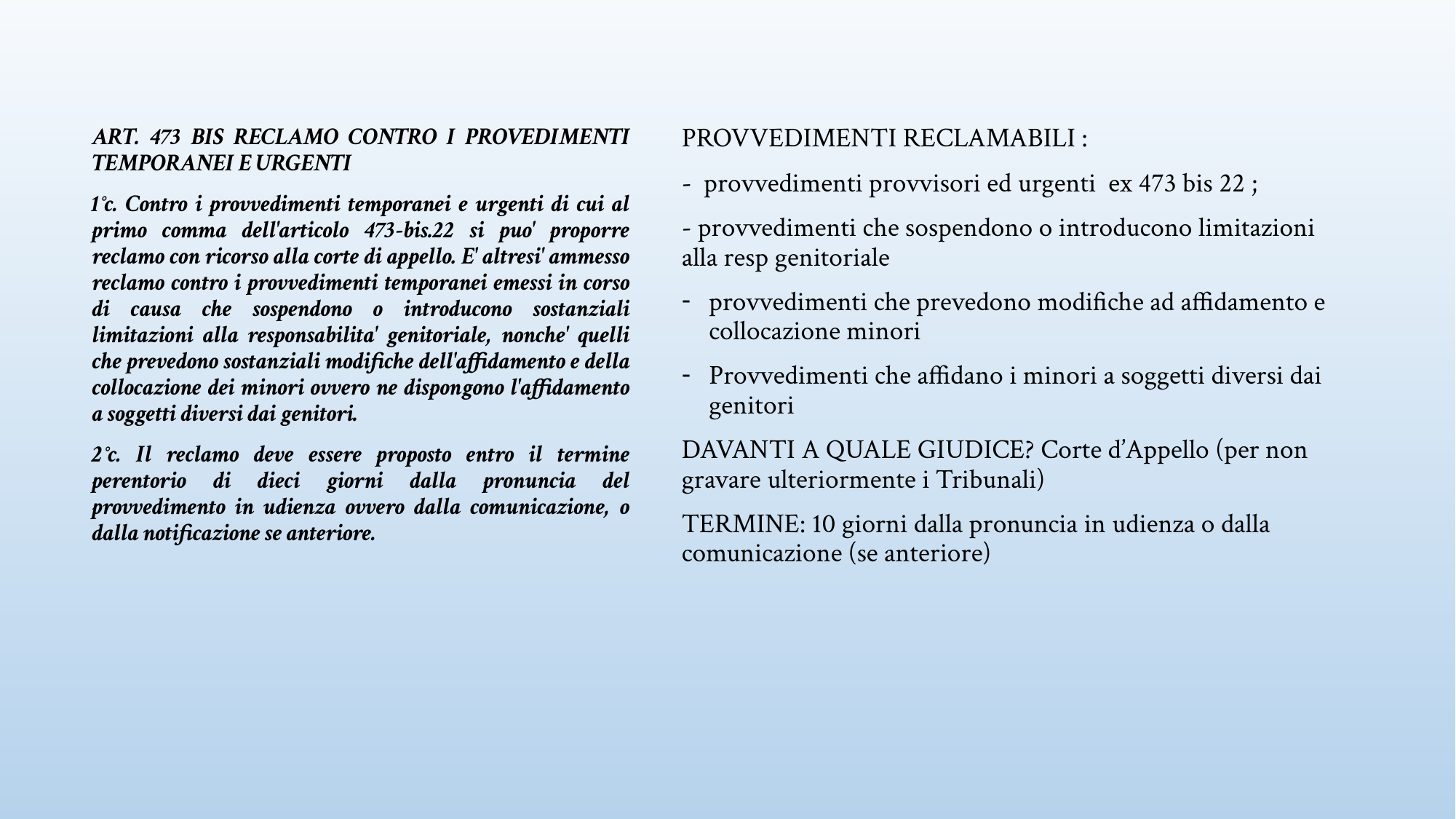

ART. 473 BIS RECLAMO CONTRO I PROVEDIMENTI TEMPORANEI E URGENTI
1°c. Contro i provvedimenti temporanei e urgenti di cui al primo comma dell'articolo 473-bis.22 si puo' proporre reclamo con ricorso alla corte di appello. E' altresi' ammesso reclamo contro i provvedimenti temporanei emessi in corso di causa che sospendono o introducono sostanziali limitazioni alla responsabilita' genitoriale, nonche' quelli che prevedono sostanziali modifiche dell'affidamento e della collocazione dei minori ovvero ne dispongono l'affidamento a soggetti diversi dai genitori.
2°c. Il reclamo deve essere proposto entro il termine perentorio di dieci giorni dalla pronuncia del provvedimento in udienza ovvero dalla comunicazione, o dalla notificazione se anteriore.
PROVVEDIMENTI RECLAMABILI :
-  provvedimenti provvisori ed urgenti  ex 473 bis 22 ;
- provvedimenti che sospendono o introducono limitazioni  alla resp genitoriale
provvedimenti che prevedono modifiche ad affidamento e collocazione minori
Provvedimenti che affidano i minori a soggetti diversi dai genitori
DAVANTI A QUALE GIUDICE? Corte d’Appello (per non gravare ulteriormente i Tribunali)
TERMINE: 10 giorni dalla pronuncia in udienza o dalla comunicazione (se anteriore)